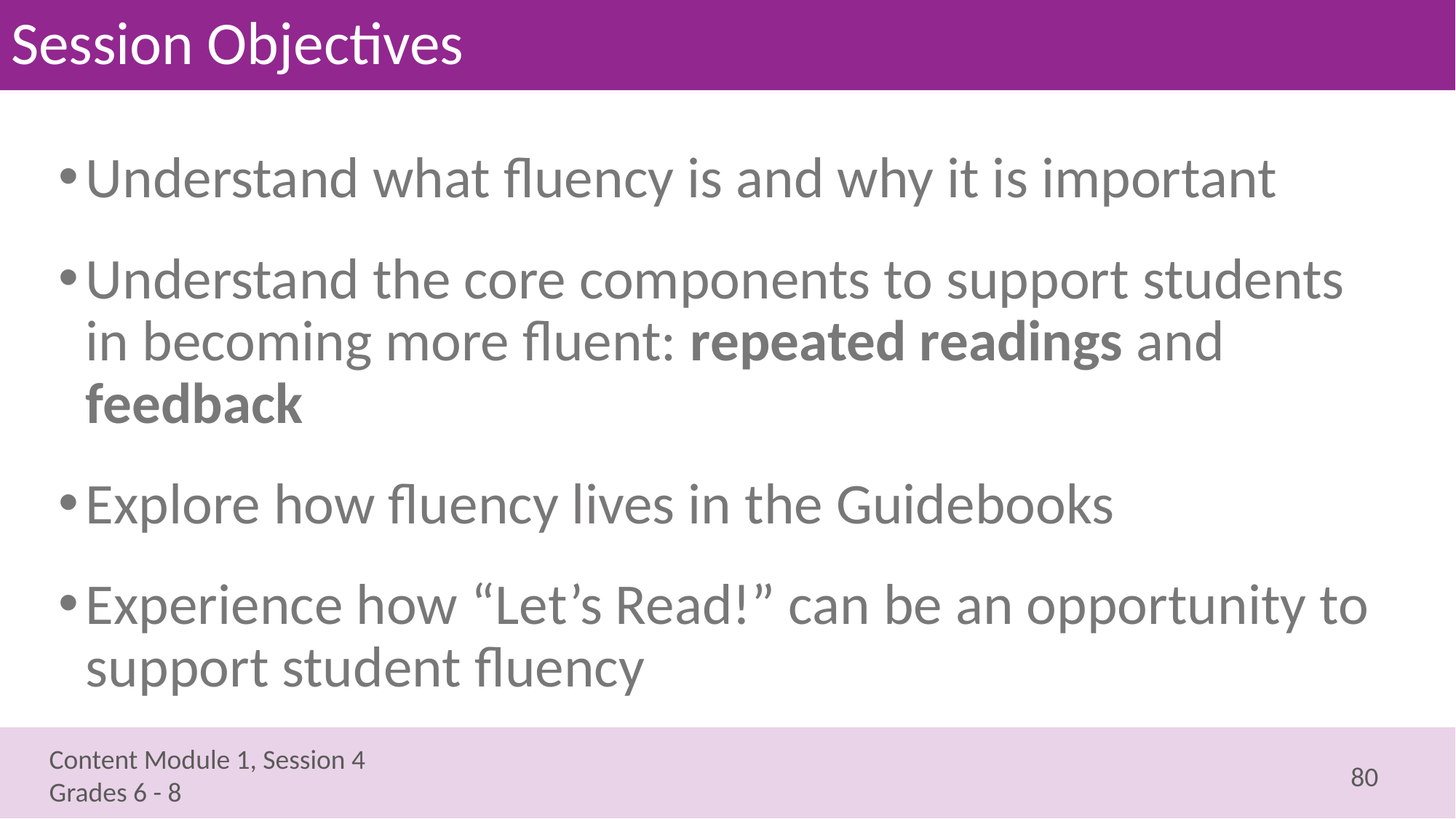

# Session Objectives
Understand what fluency is and why it is important

Understand the core components to support students in becoming more fluent: repeated readings and feedback

Explore how fluency lives in the Guidebooks

Experience how “Let’s Read!” can be an opportunity to support student fluency
80